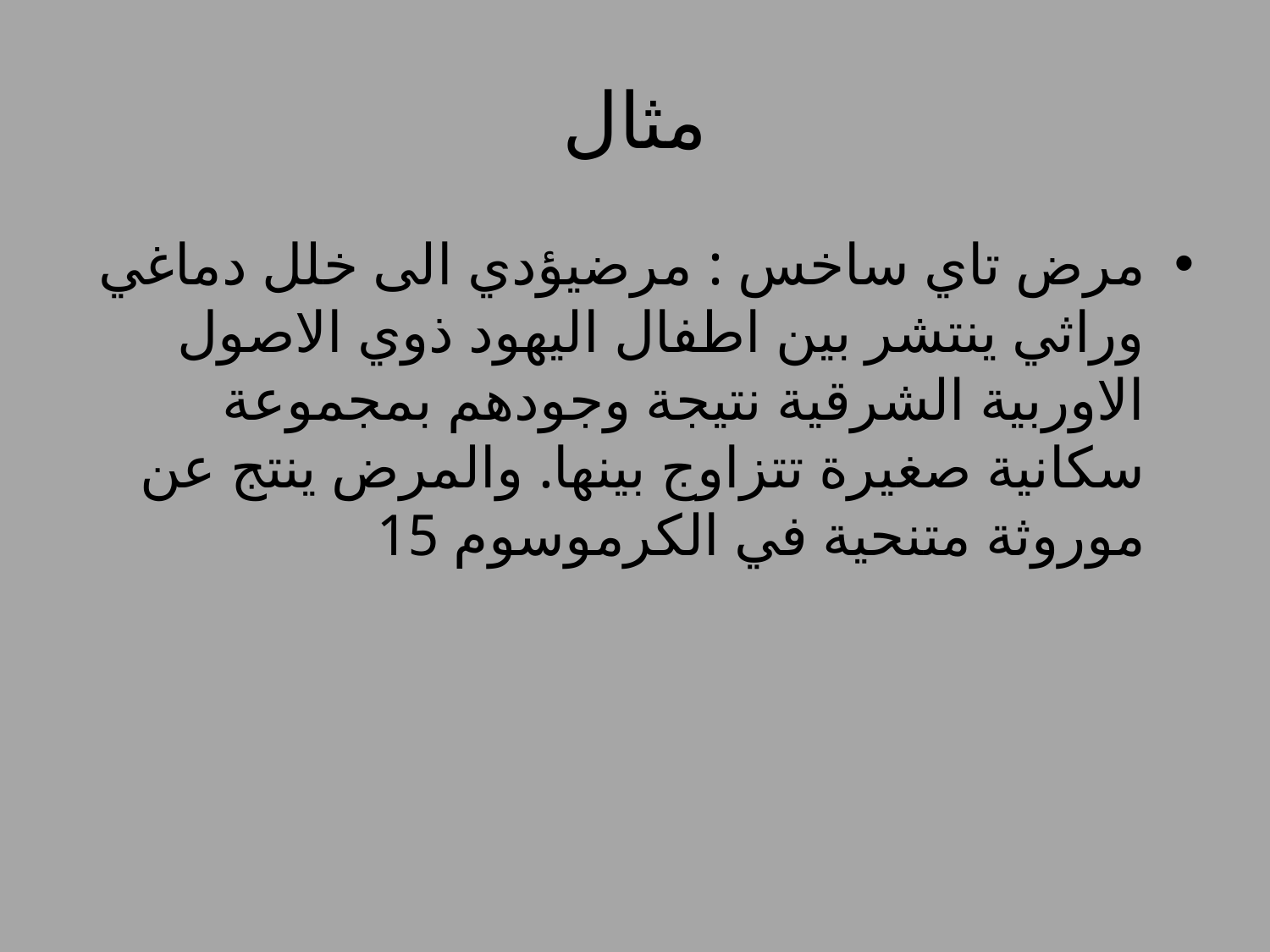

# مثال
مرض تاي ساخس : مرضيؤدي الى خلل دماغي وراثي ينتشر بين اطفال اليهود ذوي الاصول الاوربية الشرقية نتيجة وجودهم بمجموعة سكانية صغيرة تتزاوج بينها. والمرض ينتج عن موروثة متنحية في الكرموسوم 15